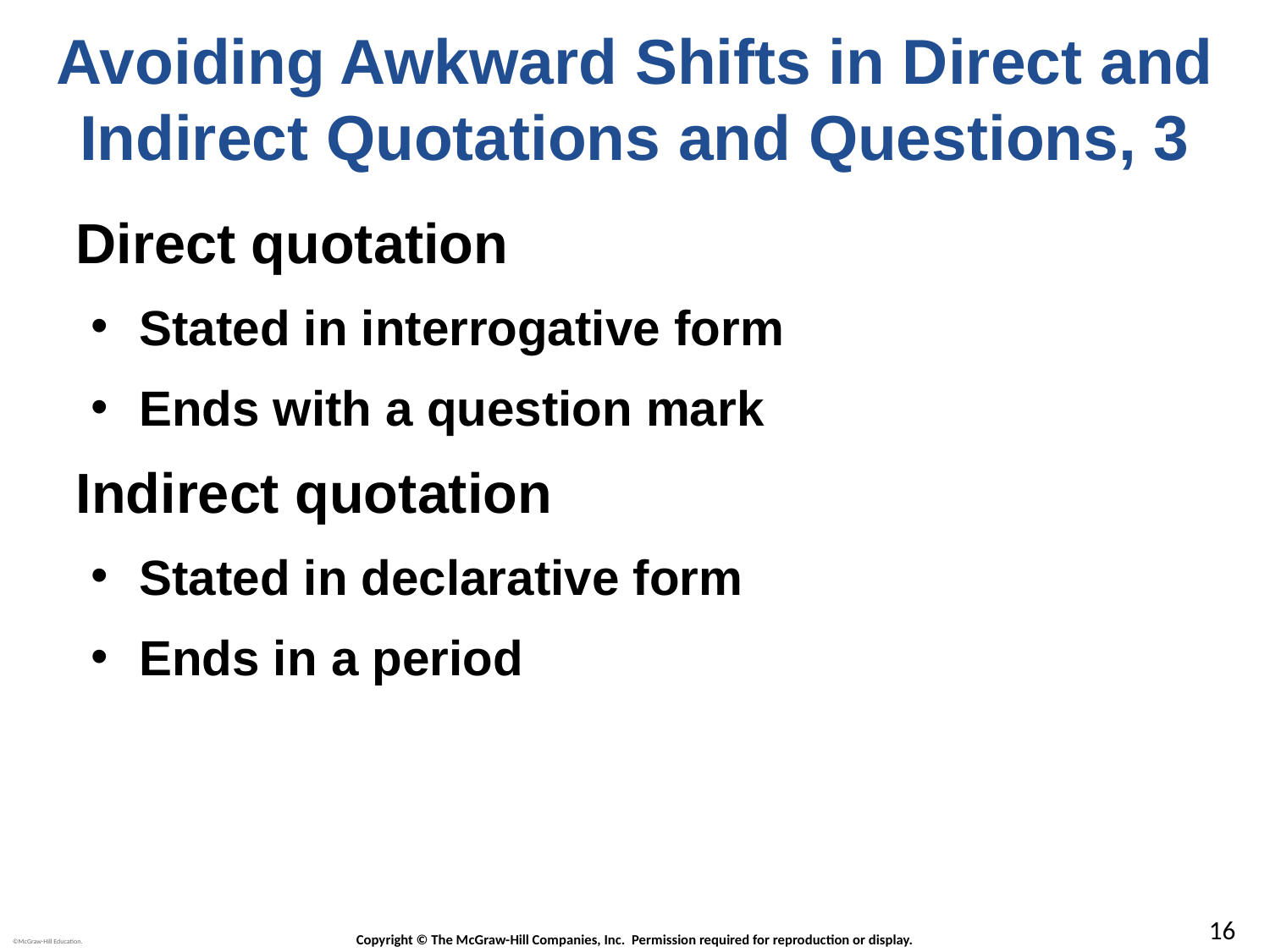

# Avoiding Awkward Shifts in Direct and Indirect Quotations and Questions, 3
Direct quotation
Stated in interrogative form
Ends with a question mark
Indirect quotation
Stated in declarative form
Ends in a period